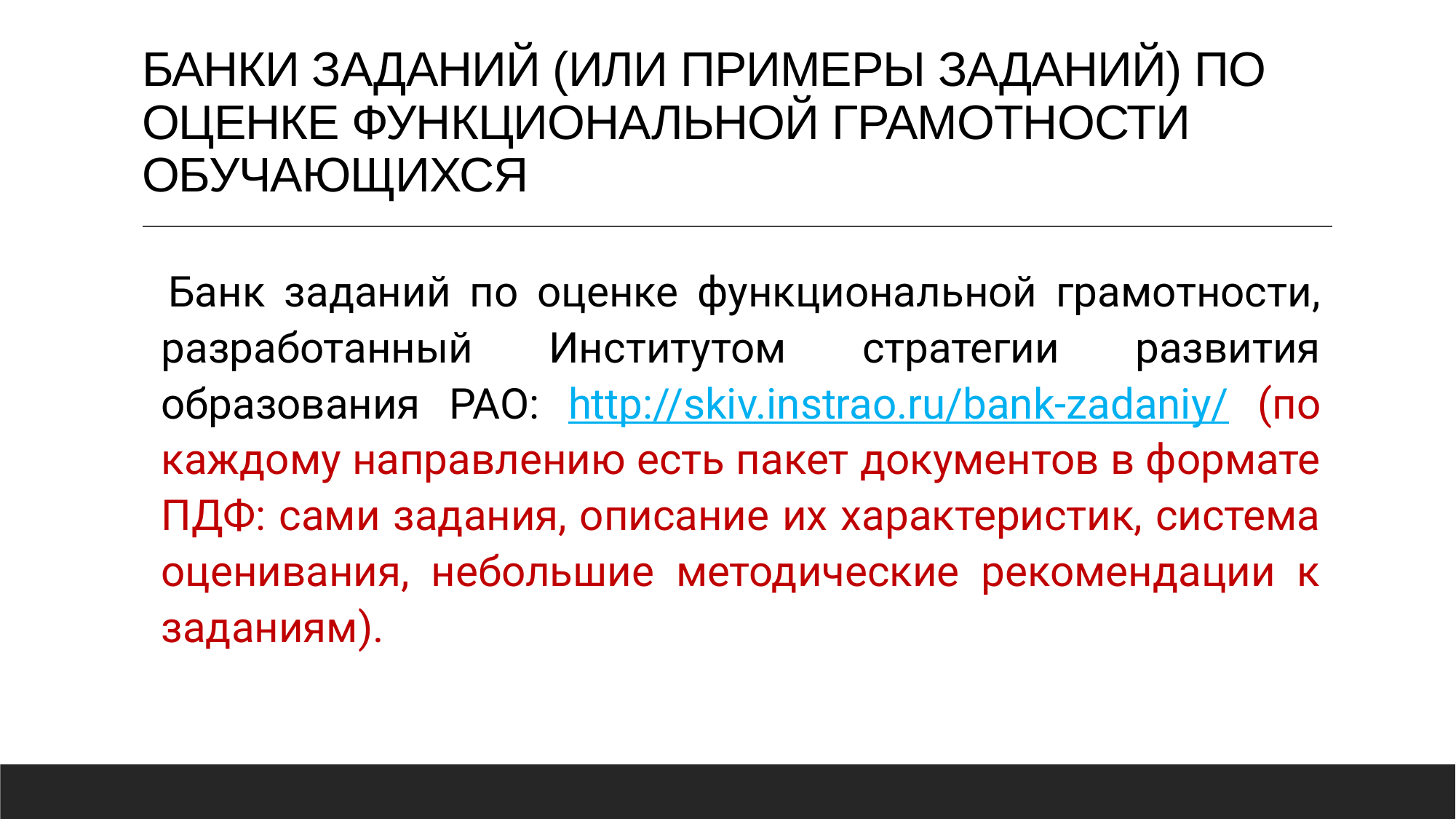

# БАНКИ ЗАДАНИЙ (ИЛИ ПРИМЕРЫ ЗАДАНИЙ) ПО ОЦЕНКЕ ФУНКЦИОНАЛЬНОЙ ГРАМОТНОСТИ ОБУЧАЮЩИХСЯ
 Банк заданий по оценке функциональной грамотности, разработанный Институтом стратегии развития образования РАО: http://skiv.instrao.ru/bank-zadaniy/ (по каждому направлению есть пакет документов в формате ПДФ: сами задания, описание их характеристик, система оценивания, небольшие методические рекомендации к заданиям).